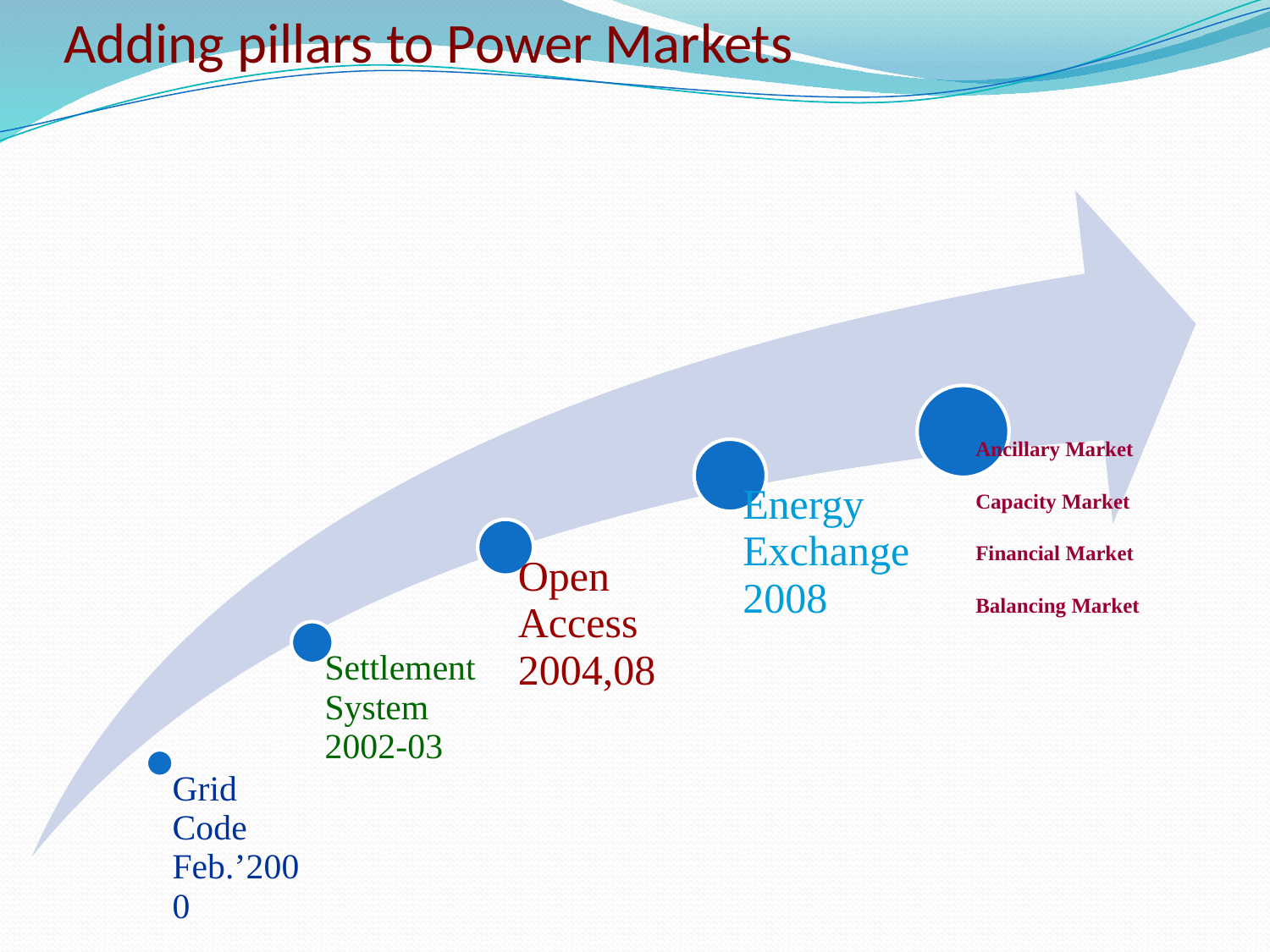

# Adding pillars to Power Markets
Grid Code
Feb.’2000
Settlement System
2002-03
Open Access
2004,08
Energy Exchange  2008
Ancillary Market
Capacity Market
Financial Market
Balancing Market